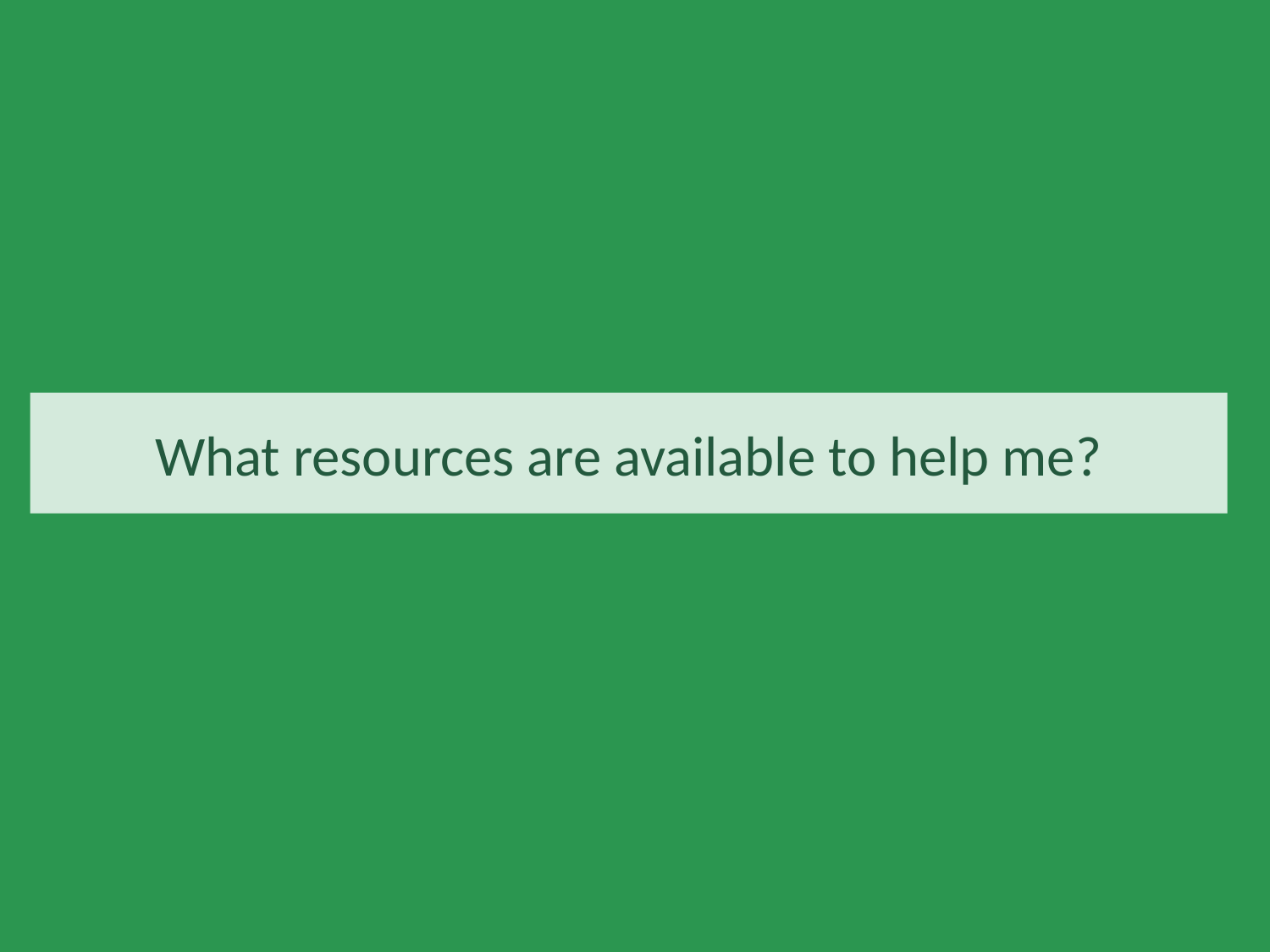

# What resources are available to help me?